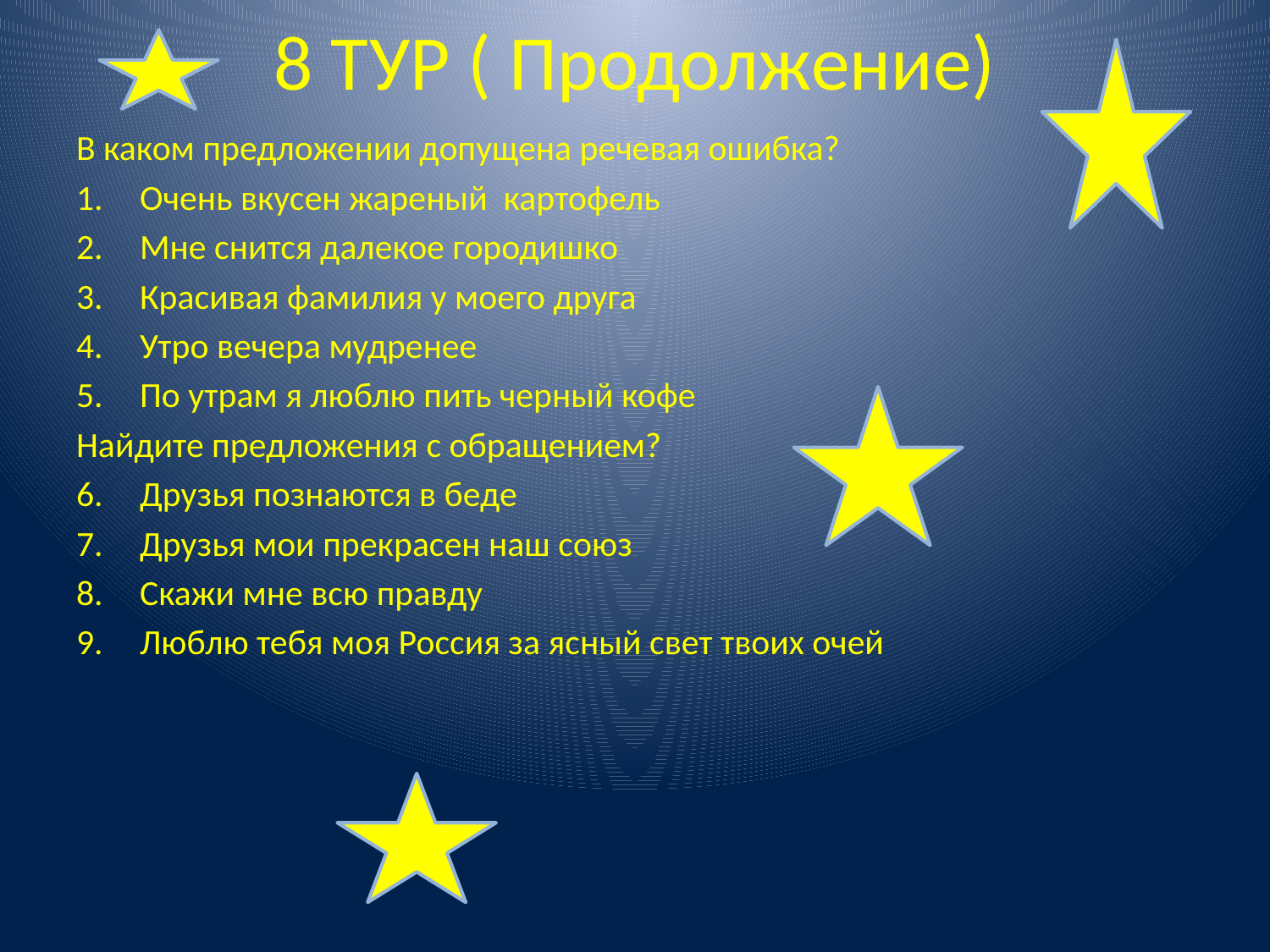

# 8 ТУР ( Продолжение)

В каком предложении допущена речевая ошибка?
Очень вкусен жареный  картофель
Мне снится далекое городишко
Красивая фамилия у моего друга
Утро вечера мудренее
По утрам я люблю пить черный кофе
Найдите предложения с обращением?
Друзья познаются в беде
Друзья мои прекрасен наш союз
Скажи мне всю правду
Люблю тебя моя Россия за ясный свет твоих очей